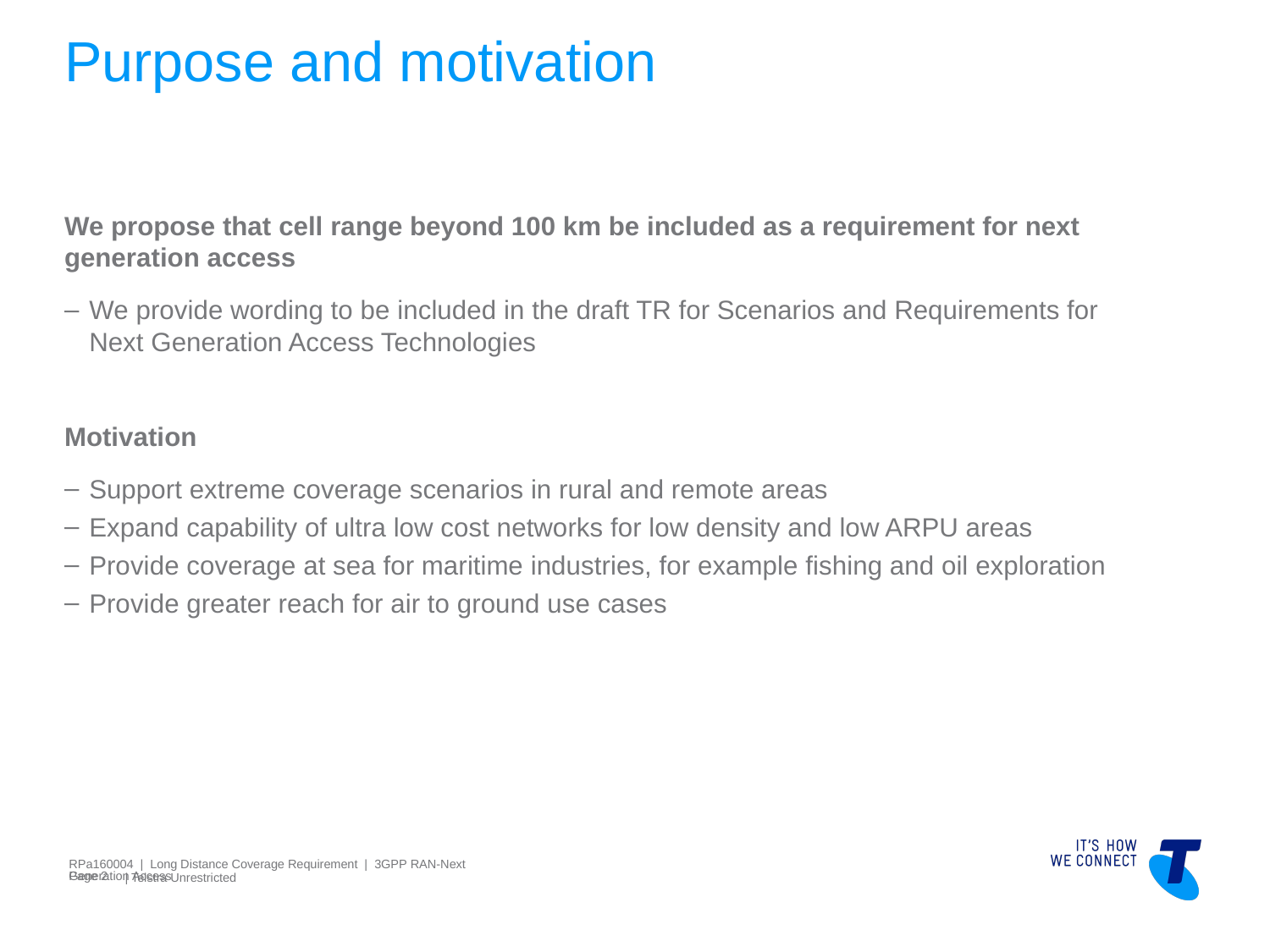

# Purpose and motivation
We propose that cell range beyond 100 km be included as a requirement for next generation access
We provide wording to be included in the draft TR for Scenarios and Requirements for Next Generation Access Technologies

Motivation
Support extreme coverage scenarios in rural and remote areas
Expand capability of ultra low cost networks for low density and low ARPU areas
Provide coverage at sea for maritime industries, for example fishing and oil exploration
Provide greater reach for air to ground use cases

RPa160004  |  Long Distance Coverage Requirement  |  3GPP RAN-Next Generation Access
Page 2